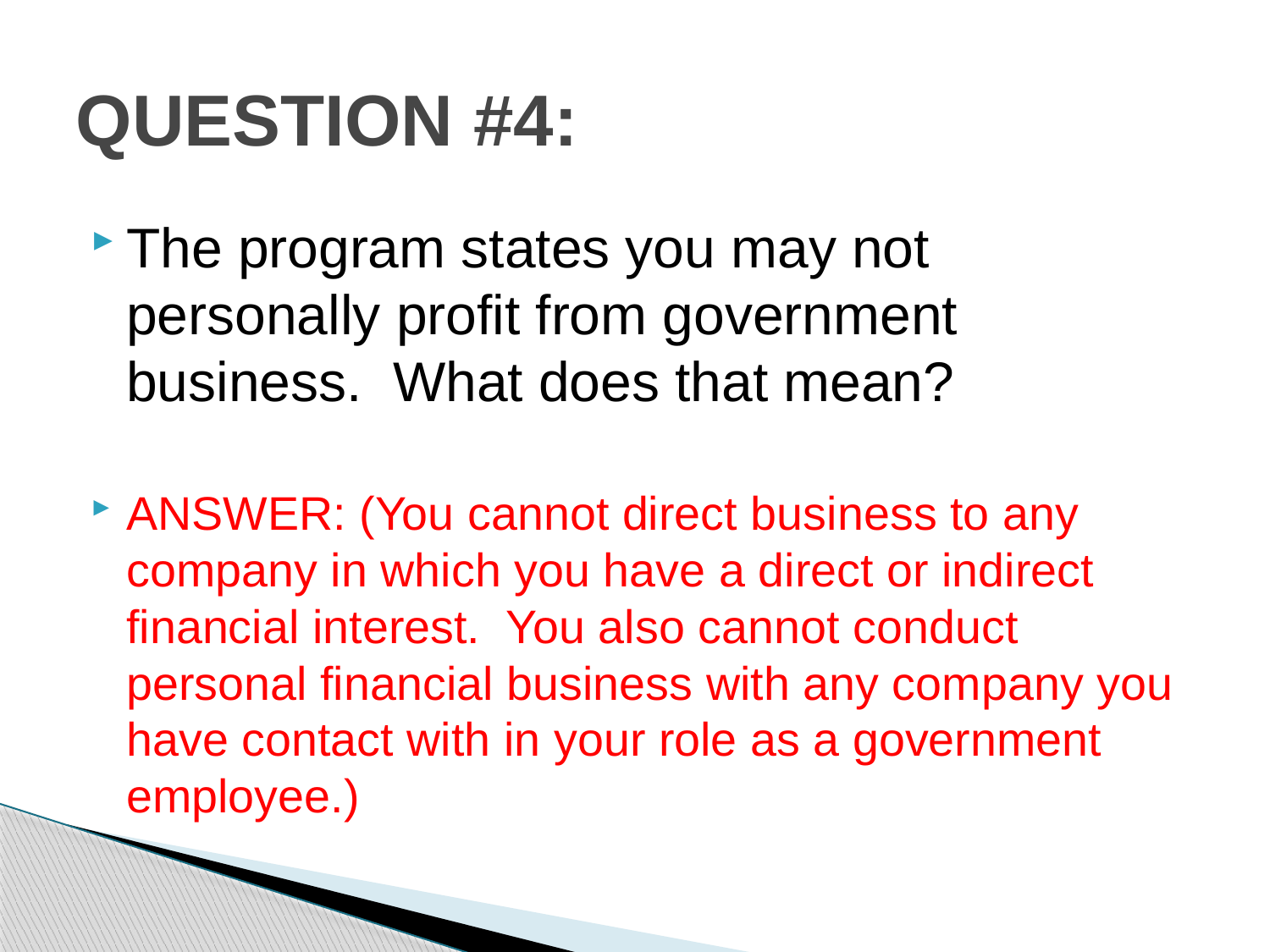

# QUESTION #4:
The program states you may not personally profit from government business.  What does that mean?

ANSWER: (You cannot direct business to any company in which you have a direct or indirect financial interest.  You also cannot conduct personal financial business with any company you have contact with in your role as a government employee.)